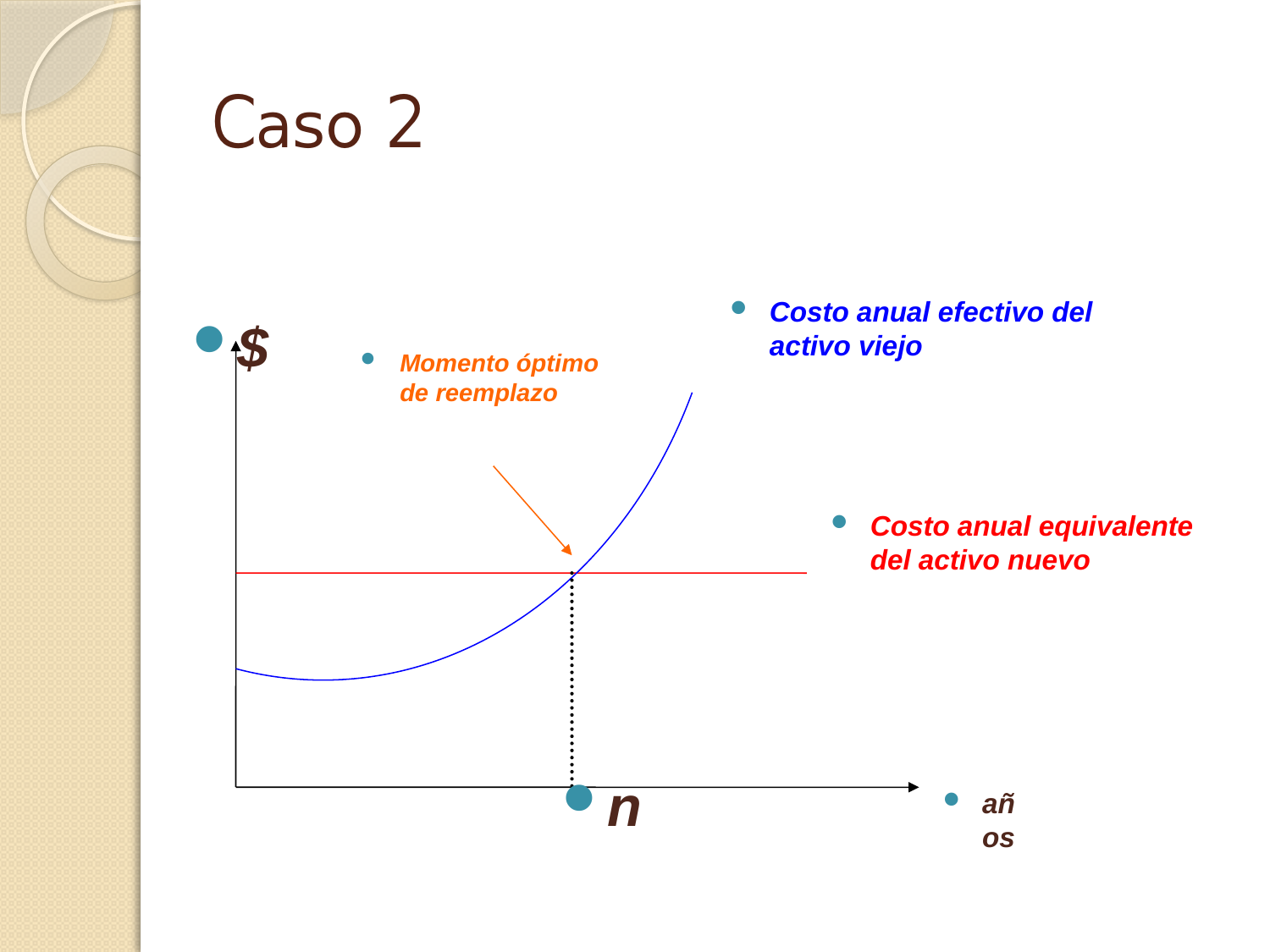

# Caso 2

Costo anual efectivo del activo viejo
$

Momento óptimo de reemplazo

Costo anual equivalente del activo nuevo

n
años